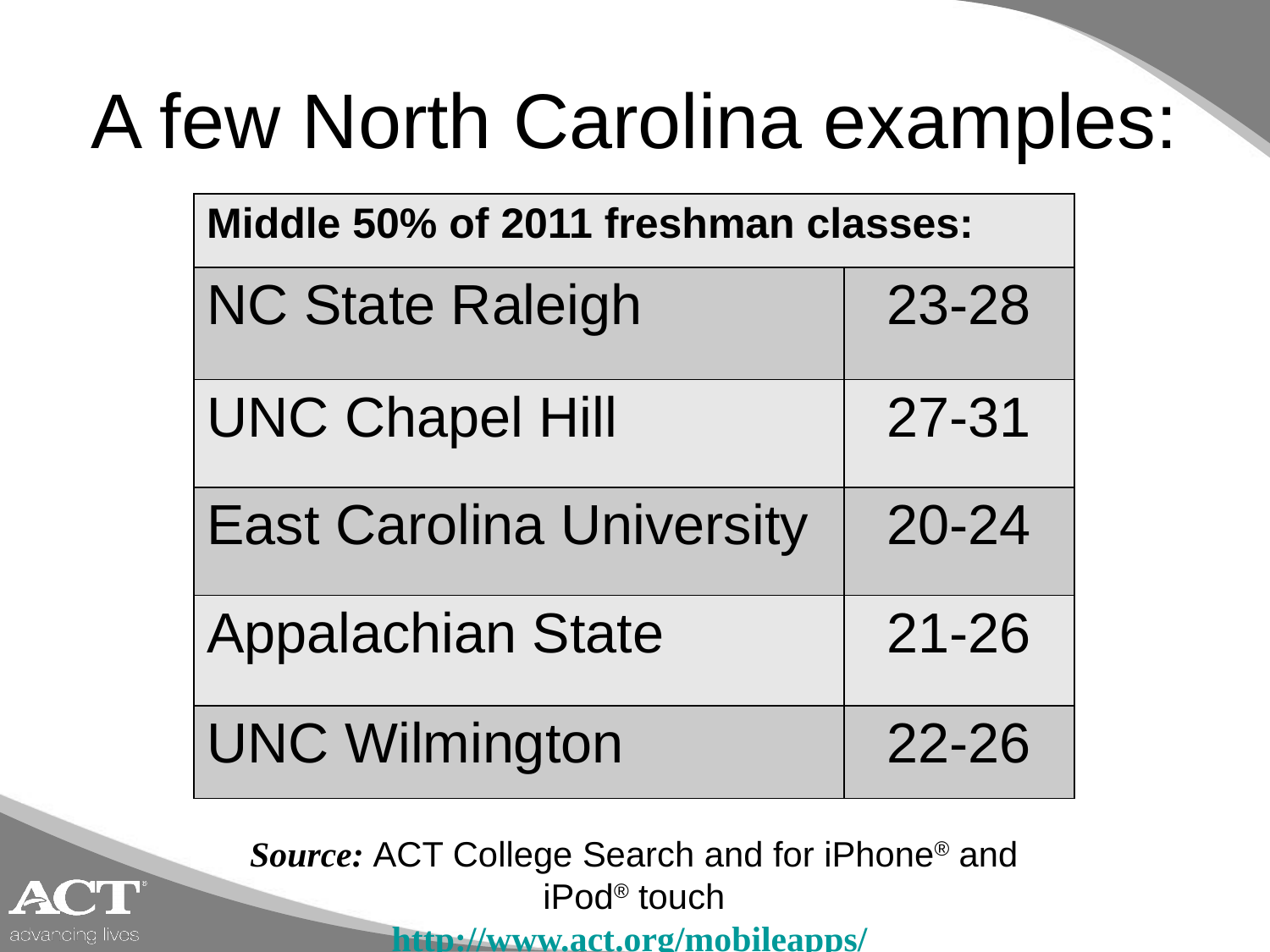

A few North Carolina examples:
| Middle 50% of 2011 freshman classes: |  |
| --- | --- |
| NC State Raleigh | 23-28 |
| UNC Chapel Hill | 27-31 |
| East Carolina University | 20-24 |
| Appalachian State | 21-26 |
| UNC Wilmington | 22-26 |
Source: ACT College Search and for iPhone® and iPod® touch
http://www.act.org/mobileapps/